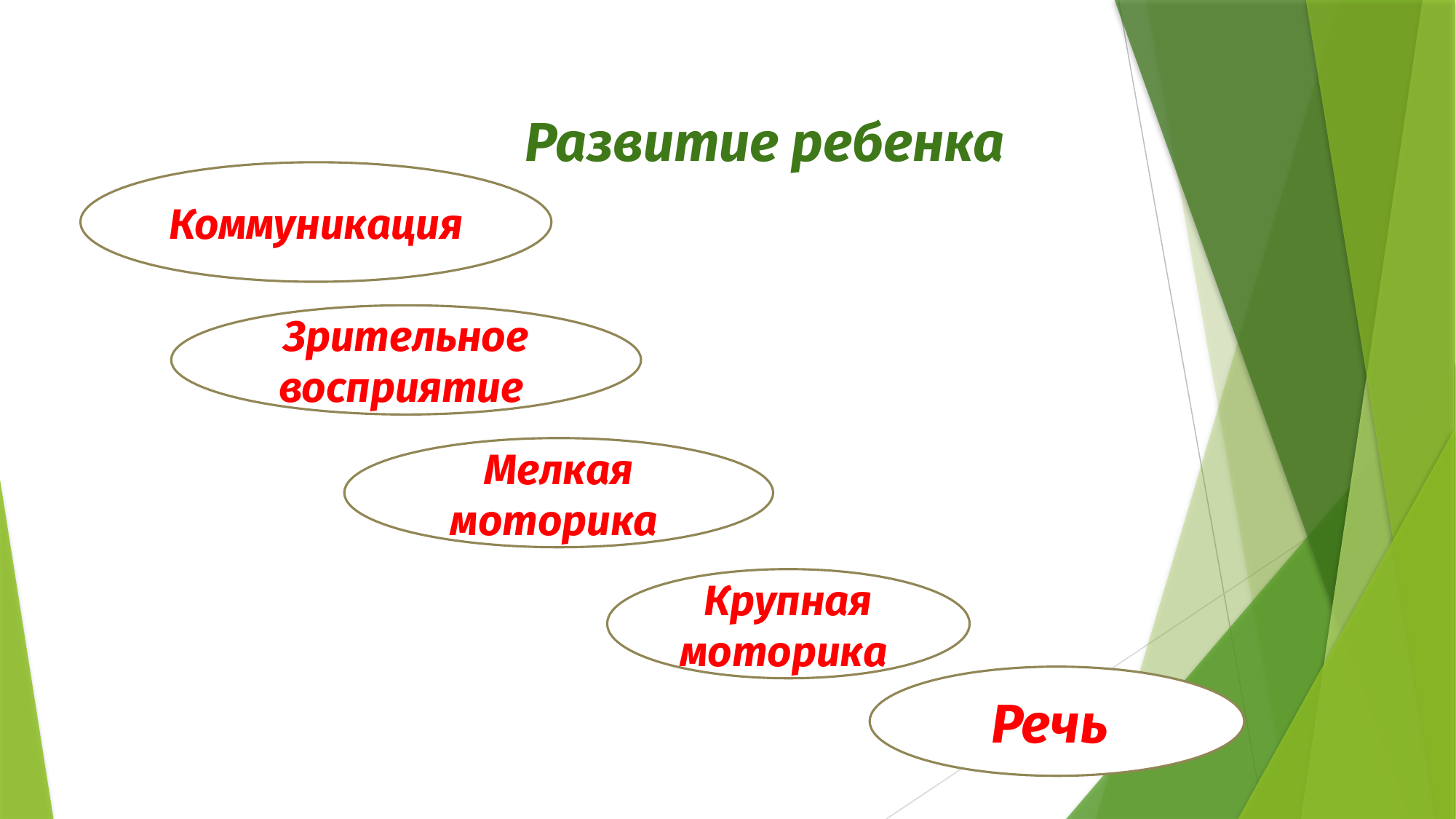

Развитие ребенка
Коммуникация
Зрительное восприятие
Мелкая моторика
Крупная моторика
Речь